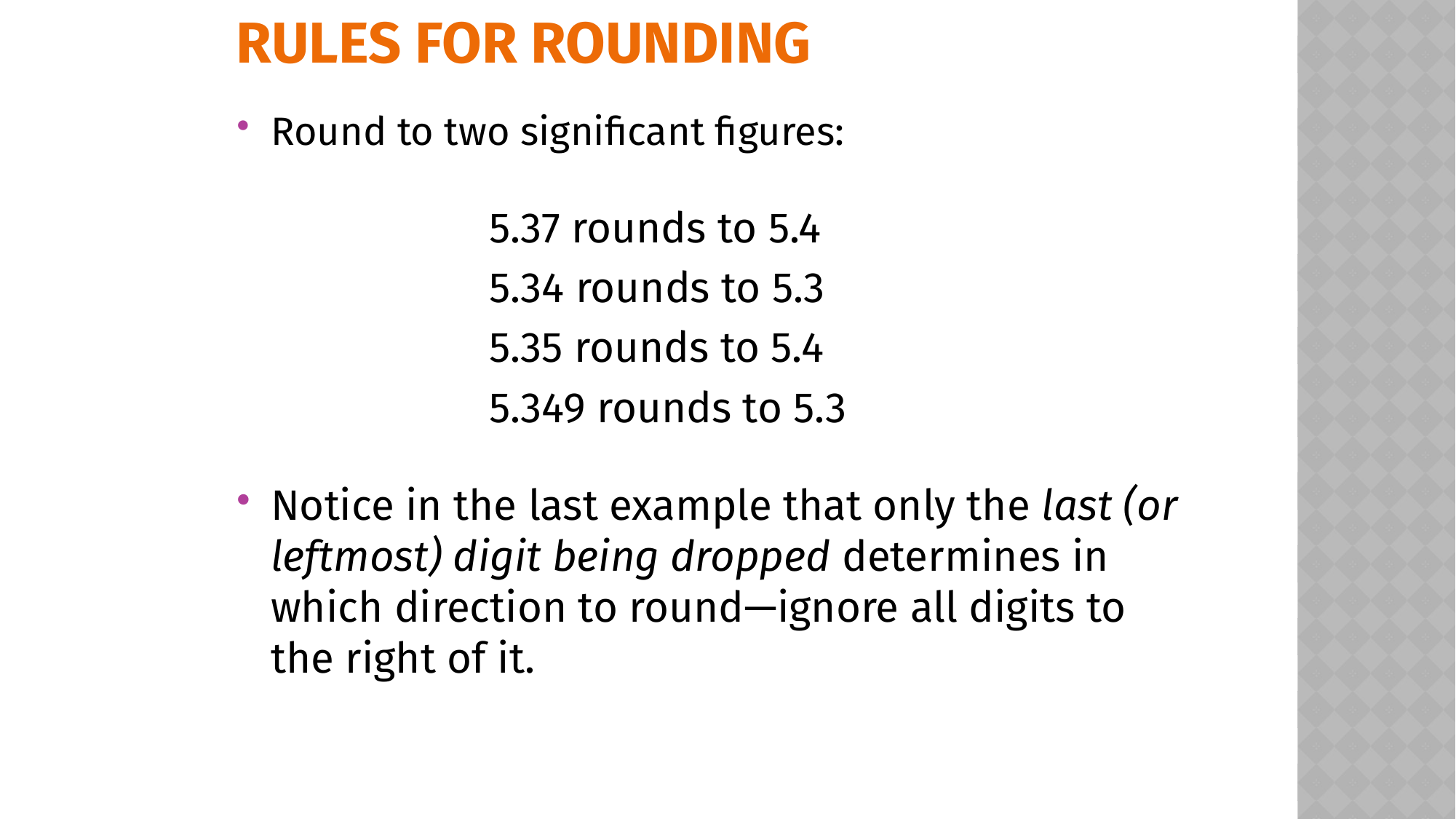

# Rules for Rounding
Round to two significant figures:

			5.37 rounds to 5.4
			5.34 rounds to 5.3
			5.35 rounds to 5.4
			5.349 rounds to 5.3

Notice in the last example that only the last (or leftmost) digit being dropped determines in which direction to round—ignore all digits to the right of it.